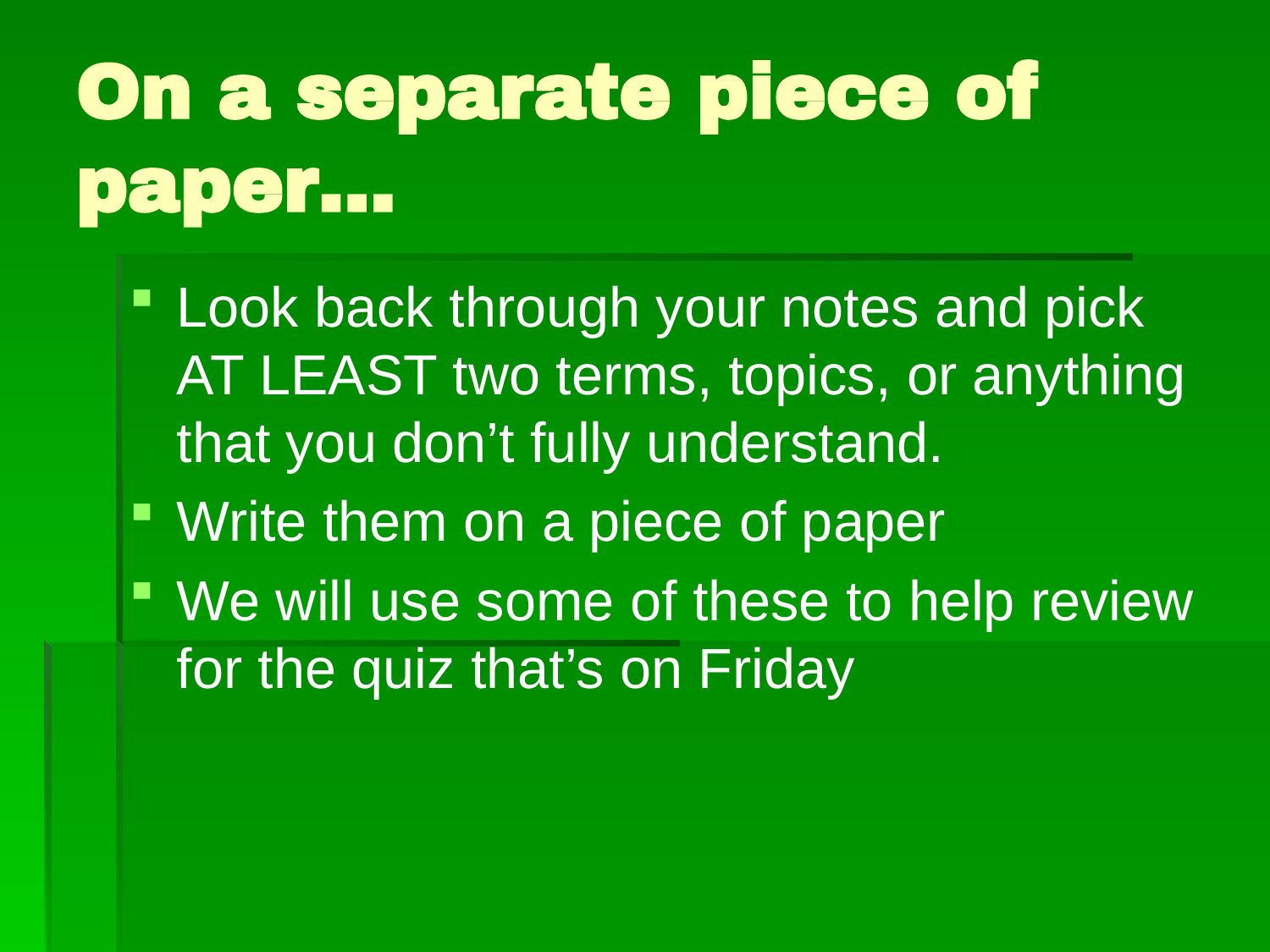

# On a separate piece of paper…
Look back through your notes and pick AT LEAST two terms, topics, or anything that you don’t fully understand.
Write them on a piece of paper
We will use some of these to help review for the quiz that’s on Friday